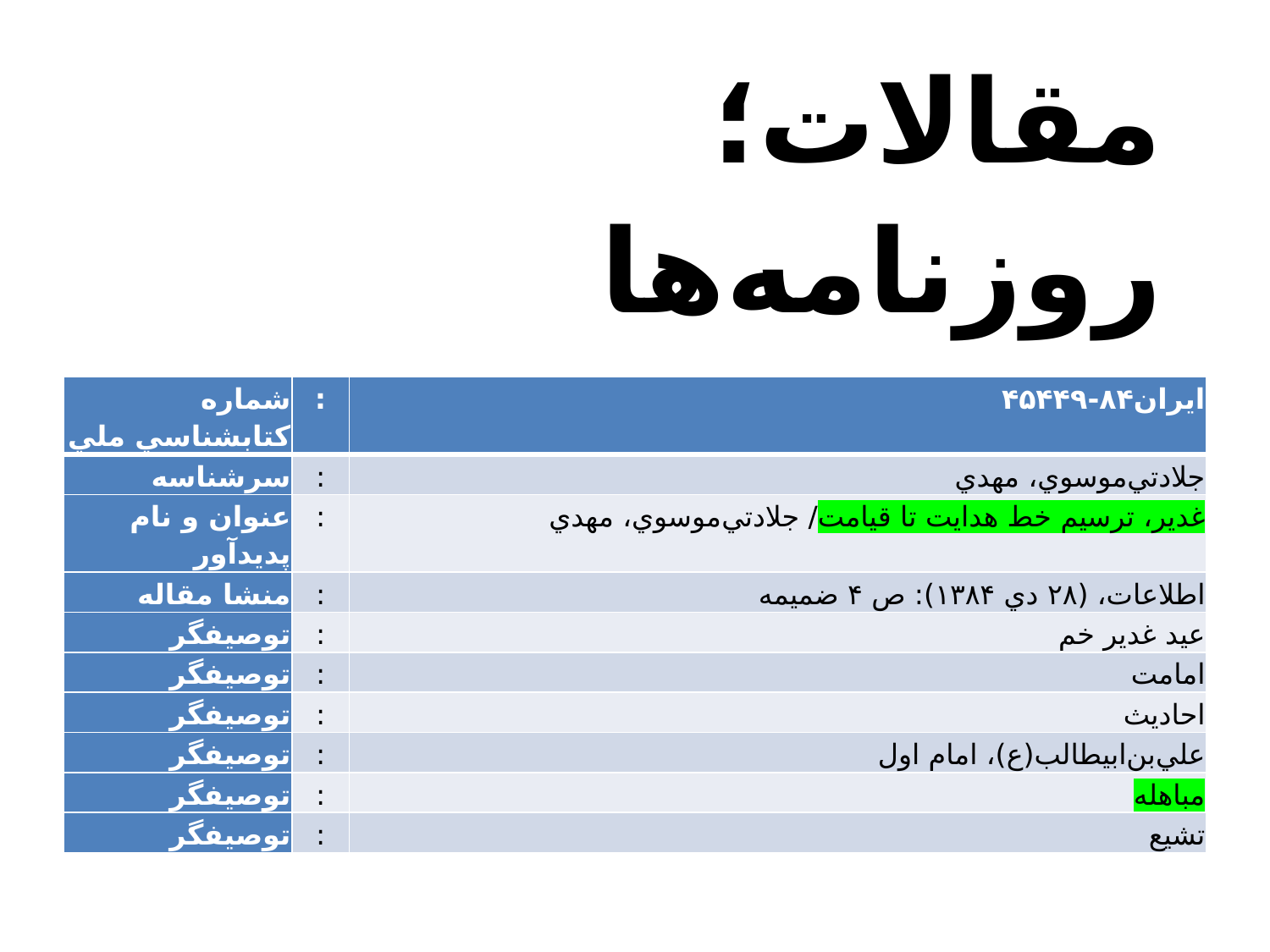

مقالات؛ روزنامه‌ها
| ‏شماره کتابشناسي ملي | : | ايران۸۴-۴۵۴۴۹ |
| --- | --- | --- |
| ‏سرشناسه | : | ج‍لادت‍ي‌م‍وس‍وي‌، م‍ه‍دي‌ |
| ‏عنوان و نام پديدآور | : | غ‍دي‍ر، ت‍رس‍ي‍م‌ خ‍ط ه‍داي‍ت‌ ت‍ا ق‍ي‍ام‍ت‌/ ج‍لادت‍ي‌م‍وس‍وي‌، م‍ه‍دي‌ |
| ‏منشا مقاله | : | اطلاع‍ات‌، (۲۸ دي‌ ۱۳۸۴): ص‌ ۴ ض‍م‍ي‍م‍ه‌ |
| ‏توصيفگر | : | ع‍ي‍د غ‍دي‍ر خ‍م‌ |
| ‏توصيفگر | : | ام‍ام‍ت‌ |
| ‏توصيفگر | : | اح‍ادي‍ث‌ |
| ‏توصيفگر | : | ع‍ل‍ي‌ب‍ن‌اب‍ي‍طال‍ب‌(ع‌)، ام‍ام‌ اول‌ |
| ‏توصيفگر | : | م‍ب‍اه‍ل‍ه‌ |
| ‏توصيفگر | : | ت‍ش‍ي‍ع‌ |